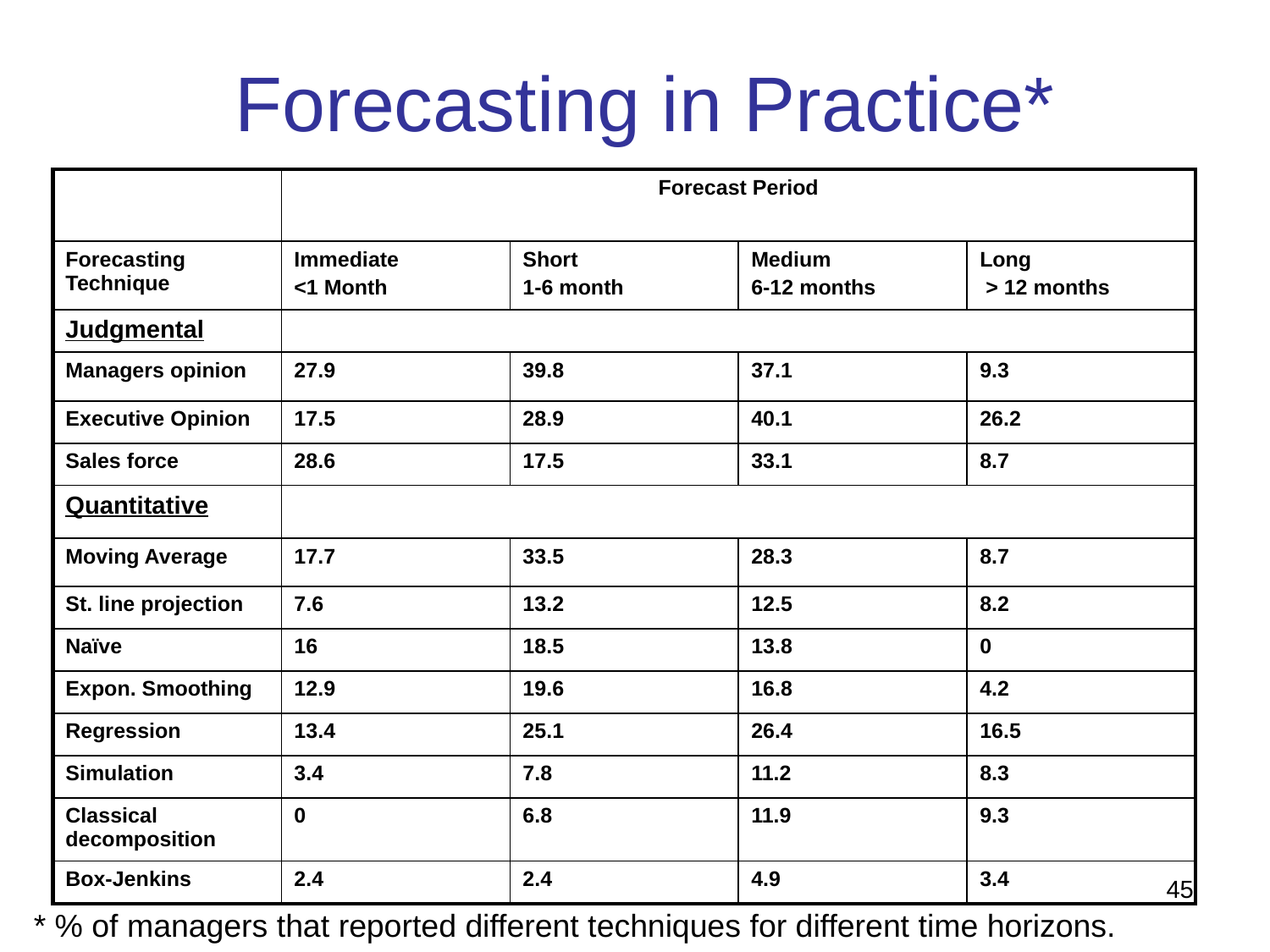

# Forecasting in Practice*
|  | Forecast Period |  |  |  |
| --- | --- | --- | --- | --- |
| Forecasting Technique | Immediate <1 Month | Short 1-6 month | Medium 6-12 months | Long > 12 months |
| Judgmental |  |  |  |  |
| Managers opinion | 27.9 | 39.8 | 37.1 | 9.3 |
| Executive Opinion | 17.5 | 28.9 | 40.1 | 26.2 |
| Sales force | 28.6 | 17.5 | 33.1 | 8.7 |
| Quantitative |  |  |  |  |
| Moving Average | 17.7 | 33.5 | 28.3 | 8.7 |
| St. line projection | 7.6 | 13.2 | 12.5 | 8.2 |
| Naïve | 16 | 18.5 | 13.8 | 0 |
| Expon. Smoothing | 12.9 | 19.6 | 16.8 | 4.2 |
| Regression | 13.4 | 25.1 | 26.4 | 16.5 |
| Simulation | 3.4 | 7.8 | 11.2 | 8.3 |
| Classical decomposition | 0 | 6.8 | 11.9 | 9.3 |
| Box-Jenkins | 2.4 | 2.4 | 4.9 | 3.4 |
45
* % of managers that reported different techniques for different time horizons.